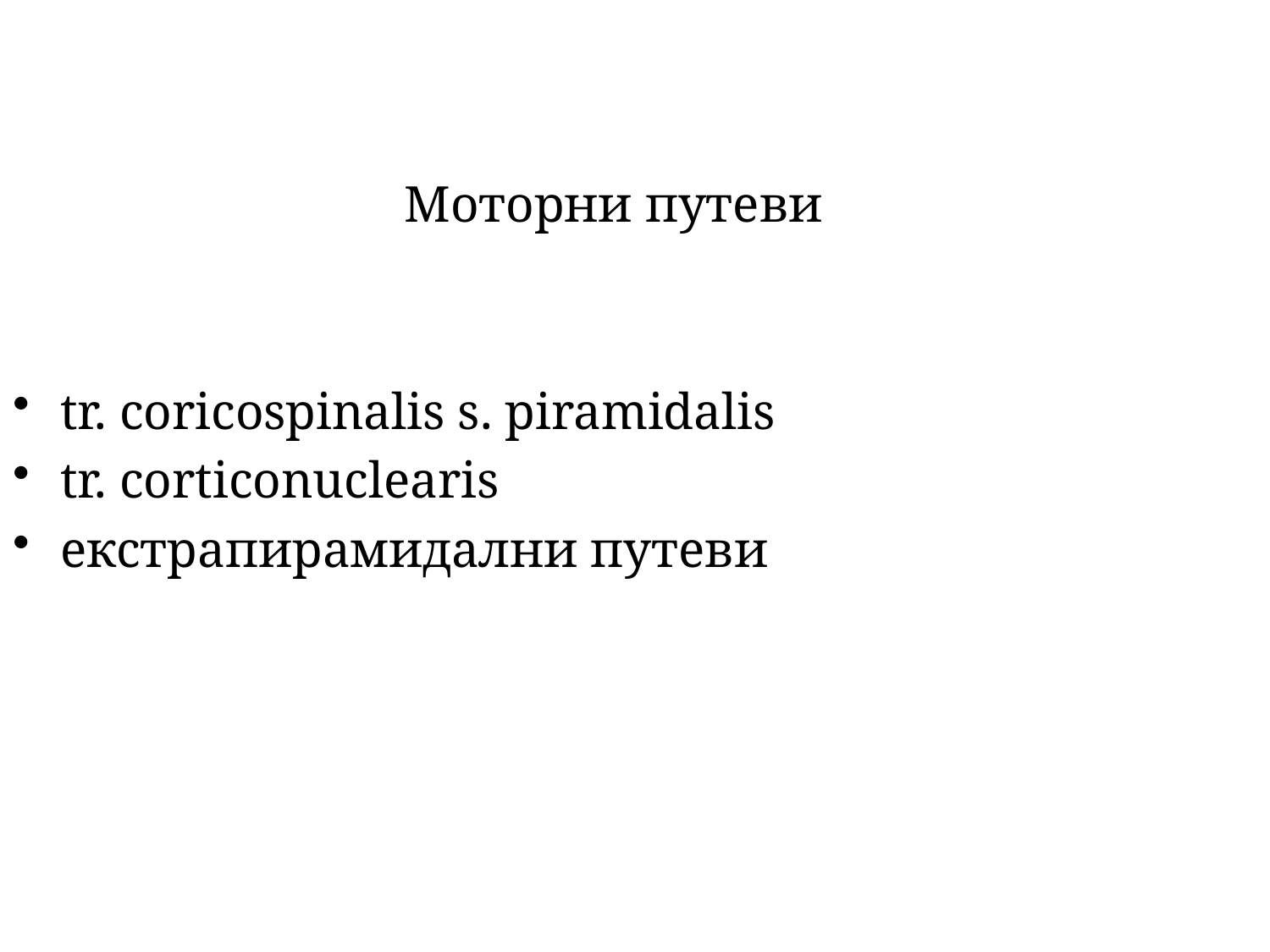

Моторни путеви

tr. coricospinalis s. piramidalis
tr. corticonuclearis
екстрапирамидални путеви